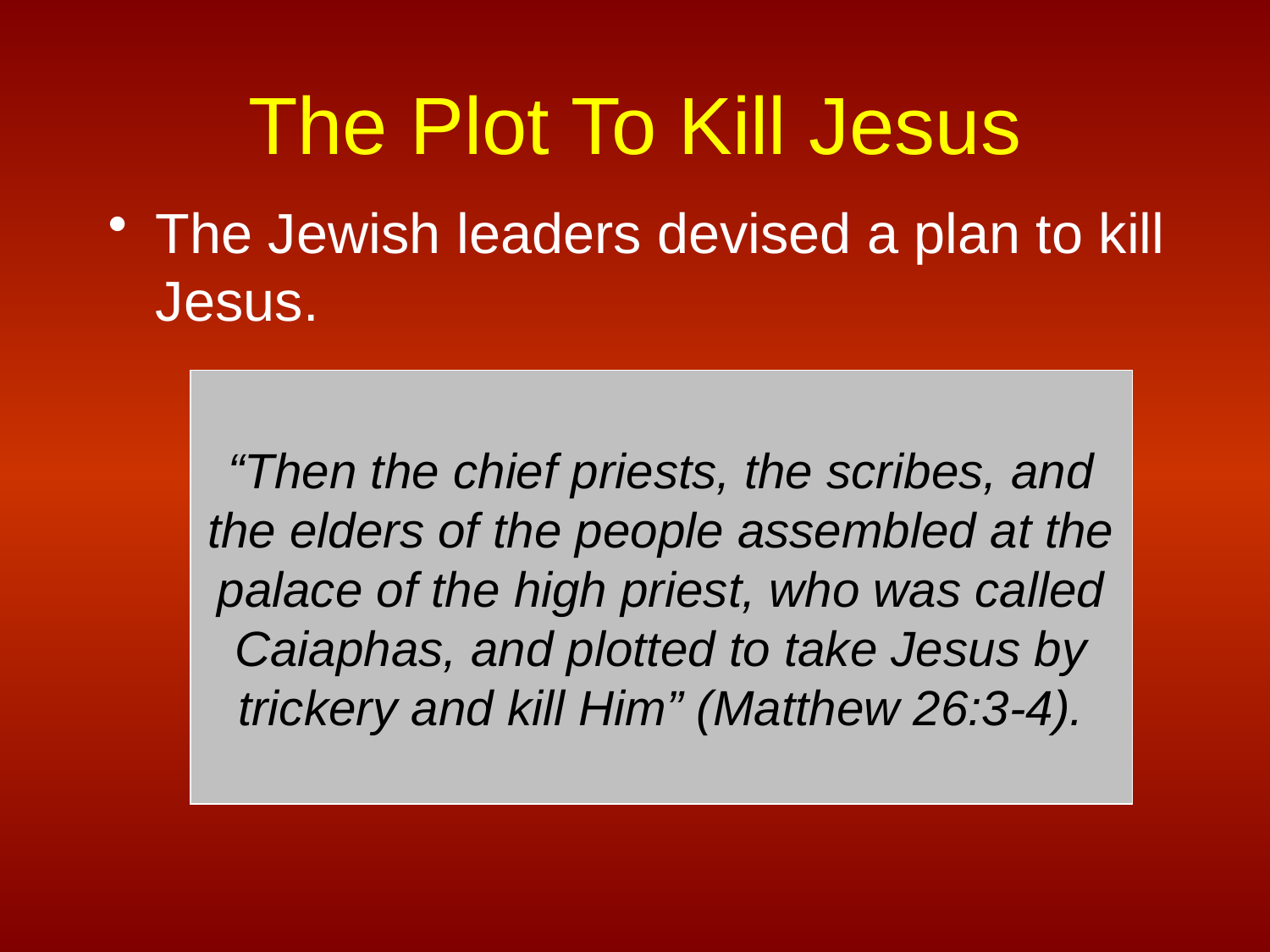

# The Plot To Kill Jesus
The Jewish leaders devised a plan to kill Jesus.
“Then the chief priests, the scribes, and the elders of the people assembled at the palace of the high priest, who was called Caiaphas, and plotted to take Jesus by trickery and kill Him” (Matthew 26:3-4).